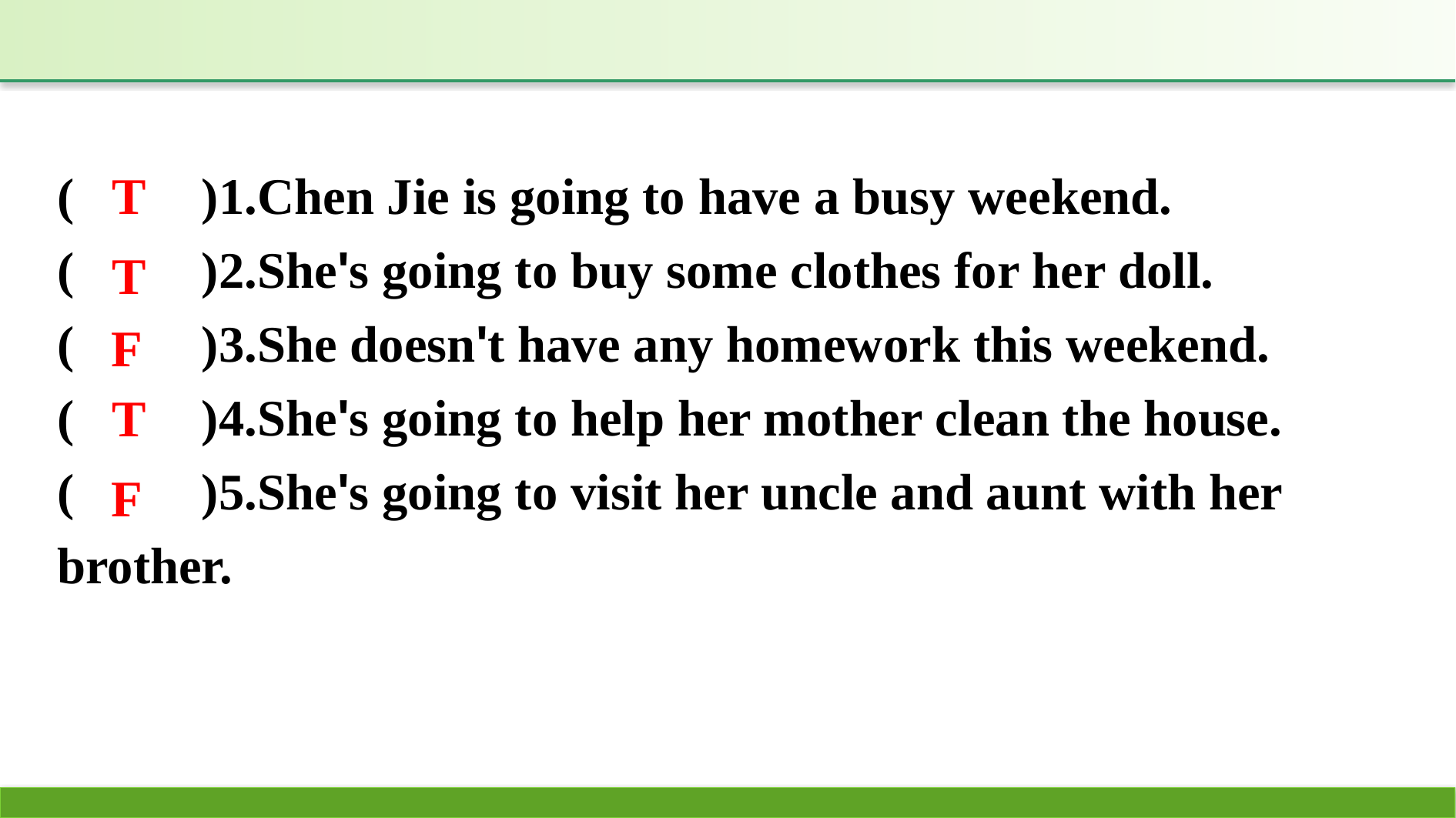

(　　)1.Chen Jie is going to have a busy weekend.
(　　)2.She's going to buy some clothes for her doll.
(　　)3.She doesn't have any homework this weekend.
(　　)4.She's going to help her mother clean the house.
(　　)5.She's going to visit her uncle and aunt with her brother.
T
T
F
T
F